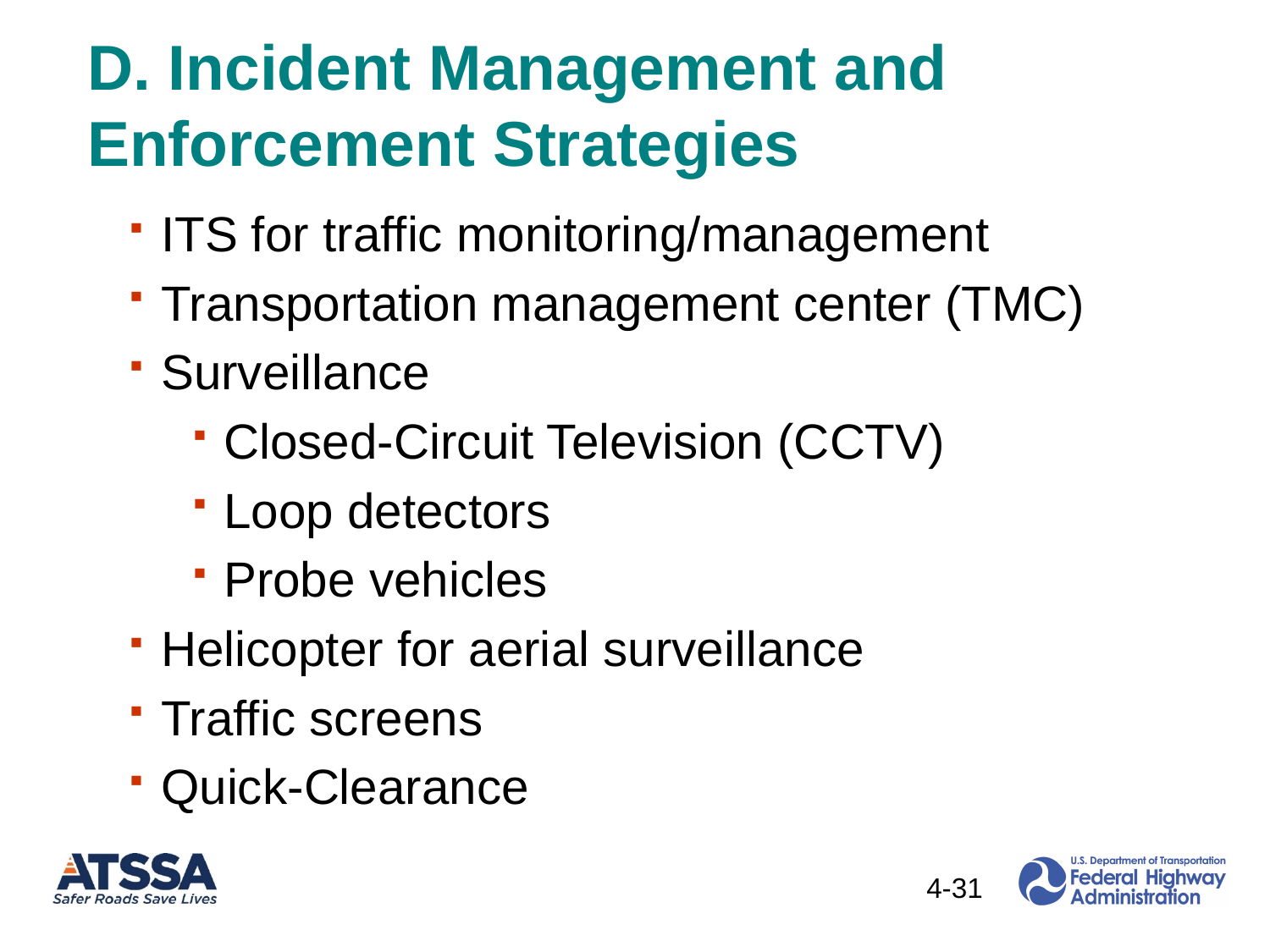

# D. Incident Management and Enforcement Strategies

ITS for traffic monitoring/management
Transportation management center (TMC)
Surveillance
Closed-Circuit Television (CCTV)
Loop detectors
Probe vehicles
Helicopter for aerial surveillance
Traffic screens
Quick-Clearance